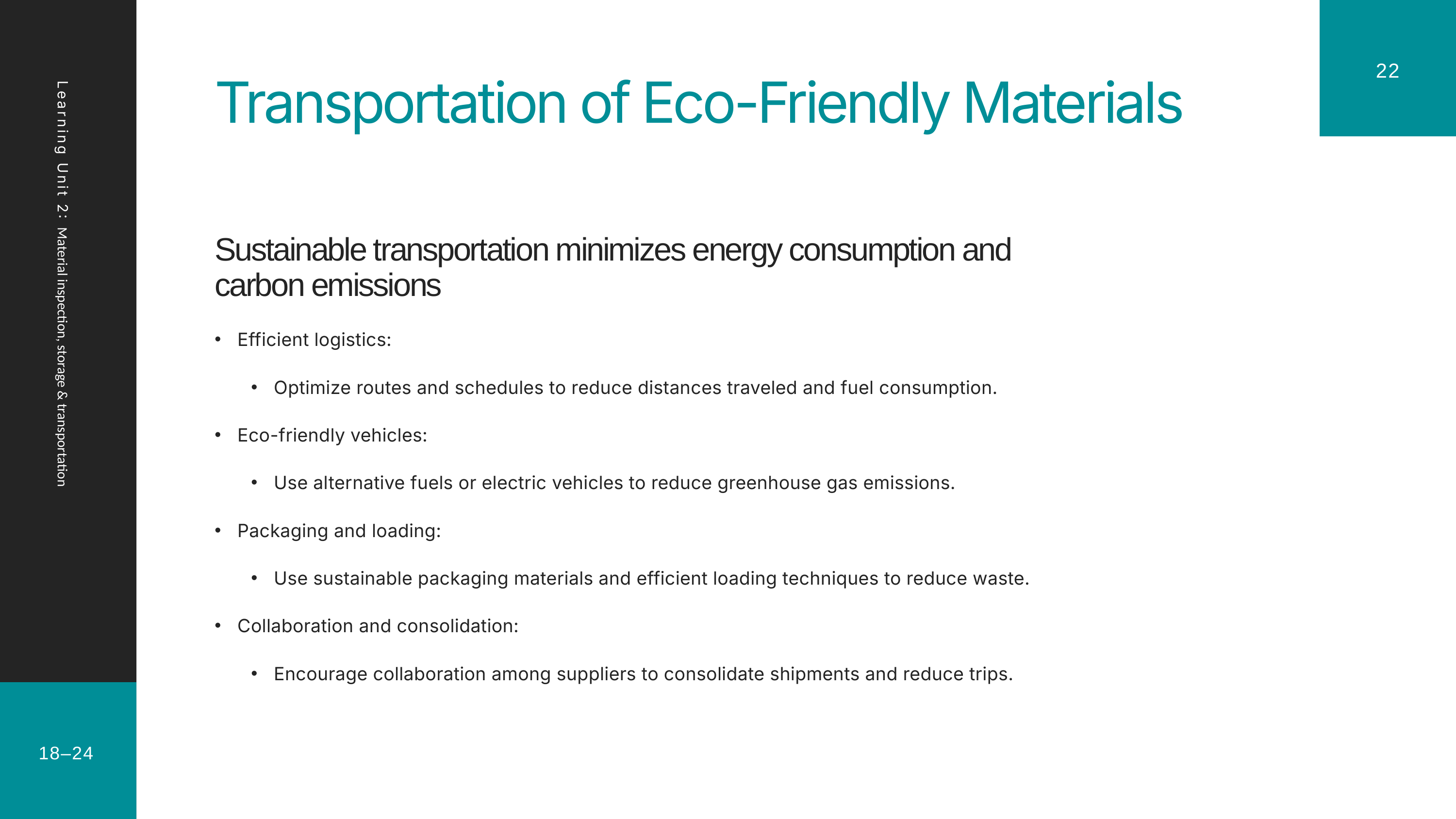

22
Transportation of Eco-Friendly Materials
Sustainable transportation minimizes energy consumption and carbon emissions
Efficient logistics:
Optimize routes and schedules to reduce distances traveled and fuel consumption.
Eco-friendly vehicles:
Use alternative fuels or electric vehicles to reduce greenhouse gas emissions.
Packaging and loading:
Use sustainable packaging materials and efficient loading techniques to reduce waste.
Collaboration and consolidation:
Encourage collaboration among suppliers to consolidate shipments and reduce trips.
Learning Unit 2: Material inspection, storage & transportation

18–24